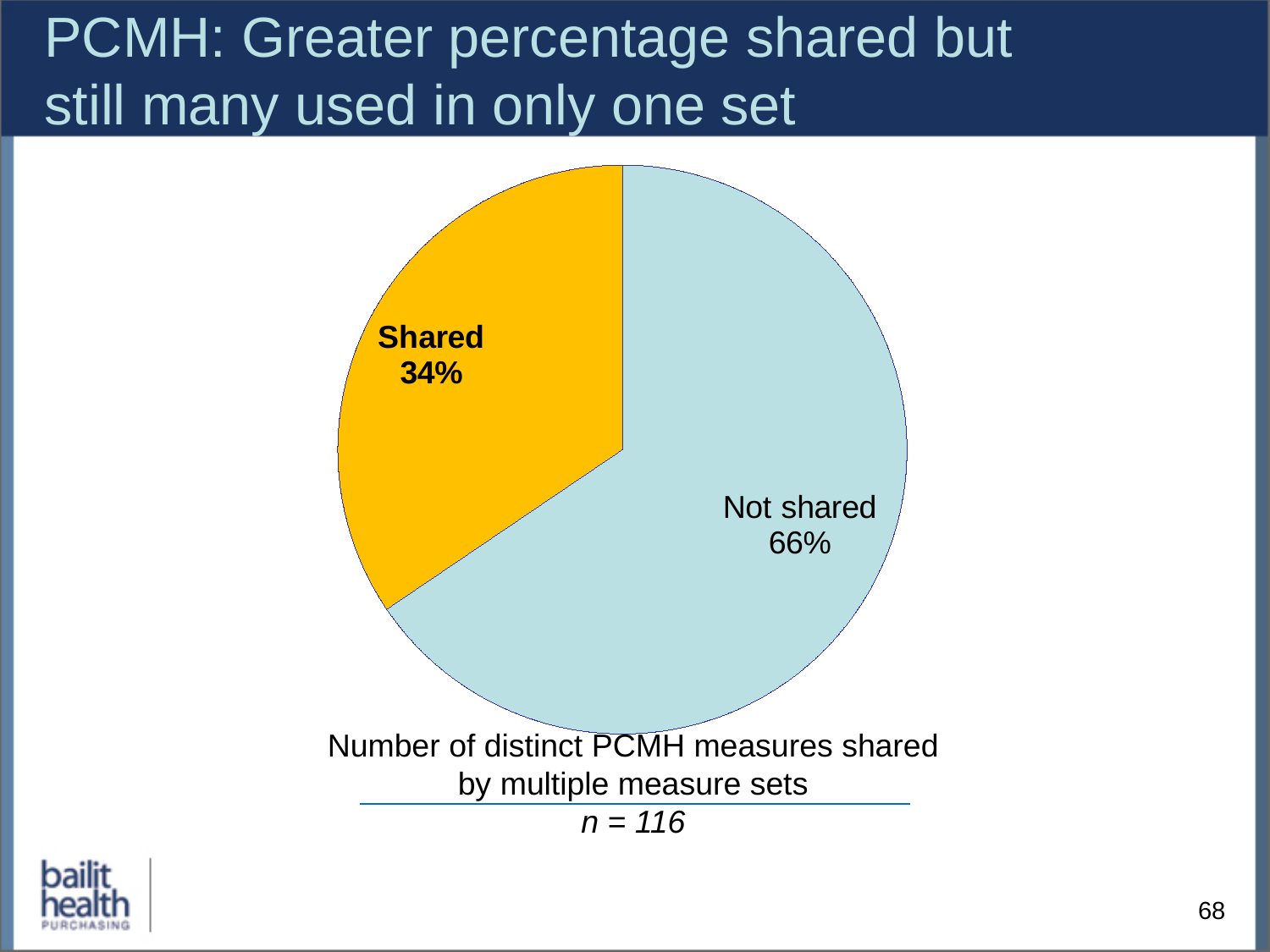

# PCMH: Greater percentage shared but still many used in only one set

### Chart

| Category | Column1 |
|---|---|
| Not shared | 76.0 |
| Shared | 40.0 |
Number of distinct PCMH measures shared by multiple measure sets
n = 116
68